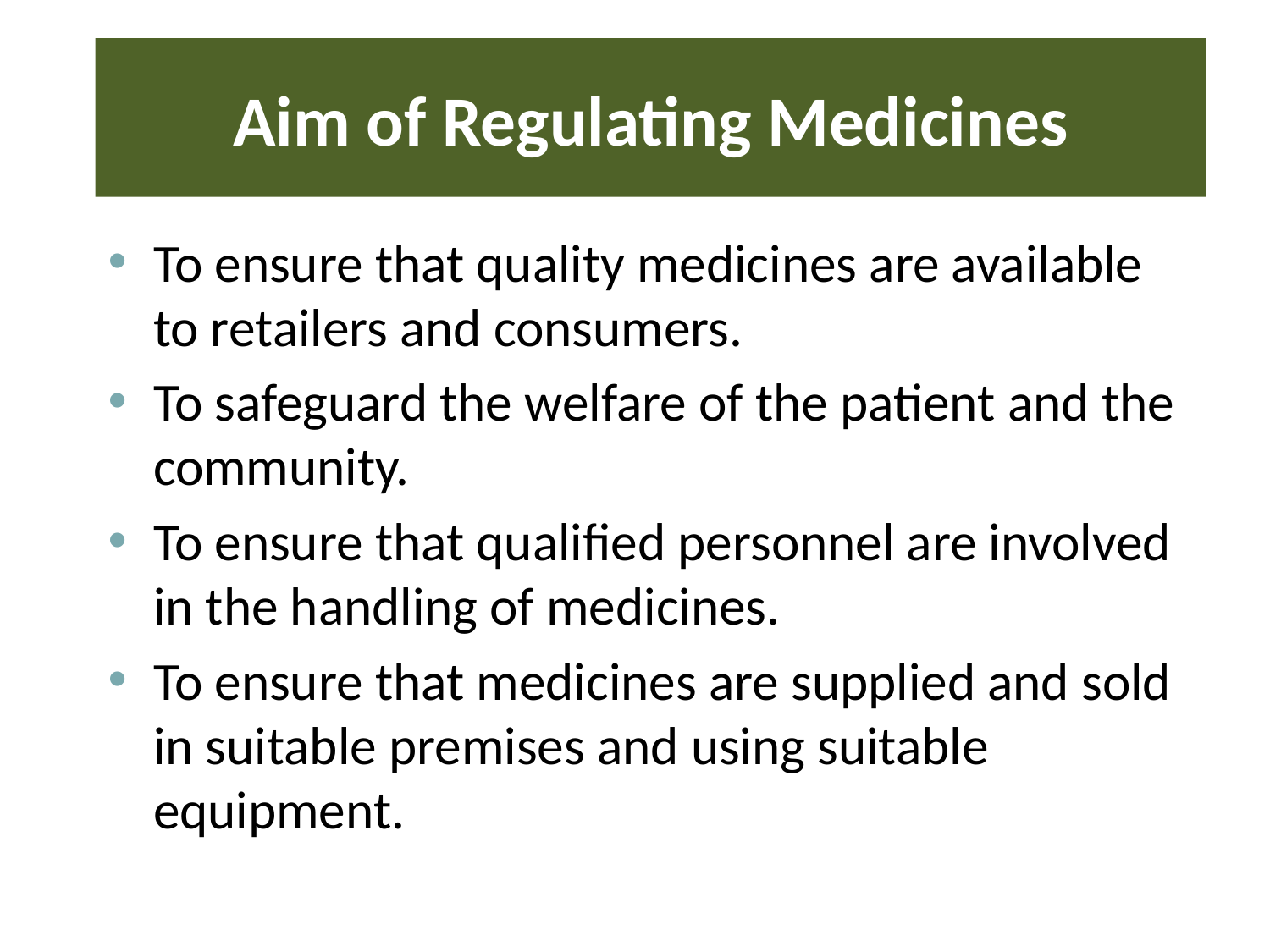

# Aim of Regulating Medicines
To ensure that quality medicines are available to retailers and consumers.
To safeguard the welfare of the patient and the community.
To ensure that qualified personnel are involved in the handling of medicines.
To ensure that medicines are supplied and sold in suitable premises and using suitable equipment.